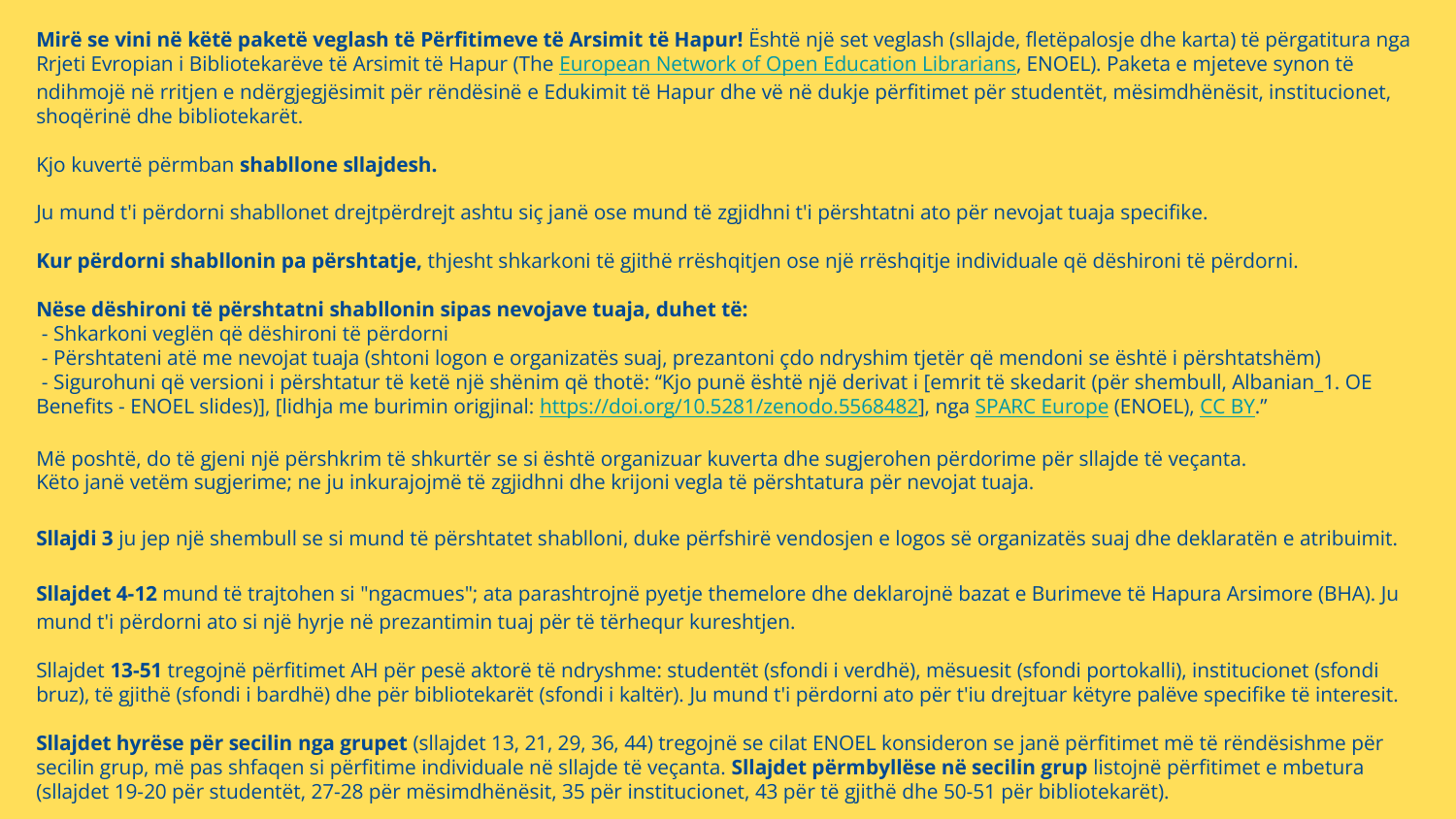

Mirë se vini në këtë paketë veglash të Përfitimeve të Arsimit të Hapur! Është një set veglash (sllajde, fletëpalosje dhe karta) të përgatitura nga Rrjeti Evropian i Bibliotekarëve të Arsimit të Hapur (The European Network of Open Education Librarians, ENOEL). Paketa e mjeteve synon të ndihmojë në rritjen e ndërgjegjësimit për rëndësinë e Edukimit të Hapur dhe vë në dukje përfitimet për studentët, mësimdhënësit, institucionet, shoqërinë dhe bibliotekarët.

Kjo kuvertë përmban shabllone sllajdesh.

Ju mund t'i përdorni shabllonet drejtpërdrejt ashtu siç janë ose mund të zgjidhni t'i përshtatni ato për nevojat tuaja specifike.

Kur përdorni shabllonin pa përshtatje, thjesht shkarkoni të gjithë rrëshqitjen ose një rrëshqitje individuale që dëshironi të përdorni.

Nëse dëshironi të përshtatni shabllonin sipas nevojave tuaja, duhet të:
 - Shkarkoni veglën që dëshironi të përdorni
 - Përshtateni atë me nevojat tuaja (shtoni logon e organizatës suaj, prezantoni çdo ndryshim tjetër që mendoni se është i përshtatshëm)
 - Sigurohuni që versioni i përshtatur të ketë një shënim që thotë: “Kjo punë është një derivat i [emrit të skedarit (për shembull, Albanian_1. OE Benefits - ENOEL slides)], [lidhja me burimin origjinal: https://doi.org/10.5281/zenodo.5568482], nga SPARC Europe (ENOEL), CC BY.”

Më poshtë, do të gjeni një përshkrim të shkurtër se si është organizuar kuverta dhe sugjerohen përdorime për sllajde të veçanta.
Këto janë vetëm sugjerime; ne ju inkurajojmë të zgjidhni dhe krijoni vegla të përshtatura për nevojat tuaja.

Sllajdi 3 ju jep një shembull se si mund të përshtatet shablloni, duke përfshirë vendosjen e logos së organizatës suaj dhe deklaratën e atribuimit.

Sllajdet 4-12 mund të trajtohen si "ngacmues"; ata parashtrojnë pyetje themelore dhe deklarojnë bazat e Burimeve të Hapura Arsimore (BHA). Ju mund t'i përdorni ato si një hyrje në prezantimin tuaj për të tërhequr kureshtjen.

Sllajdet 13-51 tregojnë përfitimet AH për pesë aktorë të ndryshme: studentët (sfondi i verdhë), mësuesit (sfondi portokalli), institucionet (sfondi bruz), të gjithë (sfondi i bardhë) dhe për bibliotekarët (sfondi i kaltër). Ju mund t'i përdorni ato për t'iu drejtuar këtyre palëve specifike të interesit.

Sllajdet hyrëse për secilin nga grupet (sllajdet 13, 21, 29, 36, 44) tregojnë se cilat ENOEL konsideron se janë përfitimet më të rëndësishme për secilin grup, më pas shfaqen si përfitime individuale në sllajde të veçanta. Sllajdet përmbyllëse në secilin grup listojnë përfitimet e mbetura (sllajdet 19-20 për studentët, 27-28 për mësimdhënësit, 35 për institucionet, 43 për të gjithë dhe 50-51 për bibliotekarët).